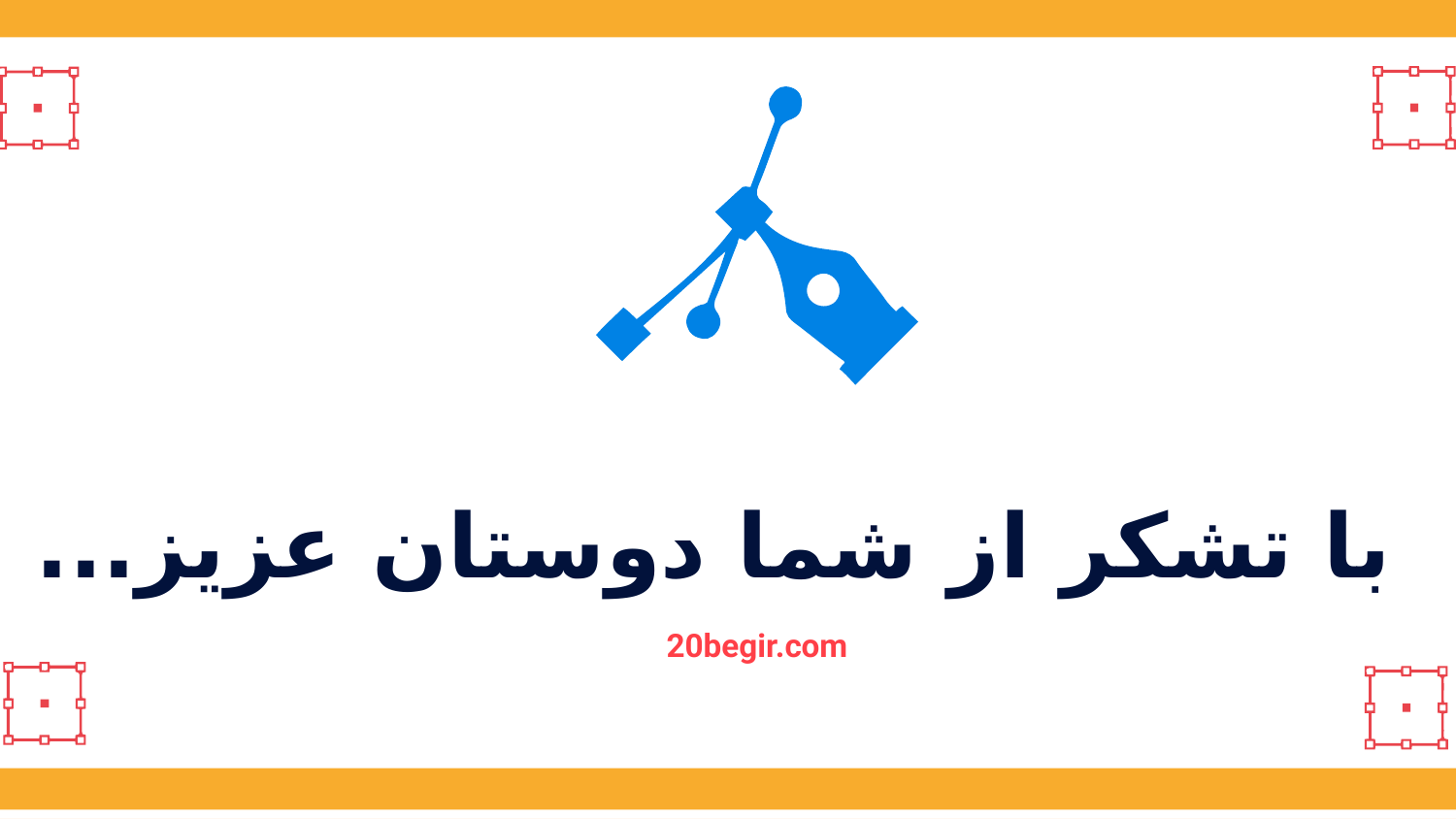

# با تشکر از شما دوستان عزیز... !
20begir.com